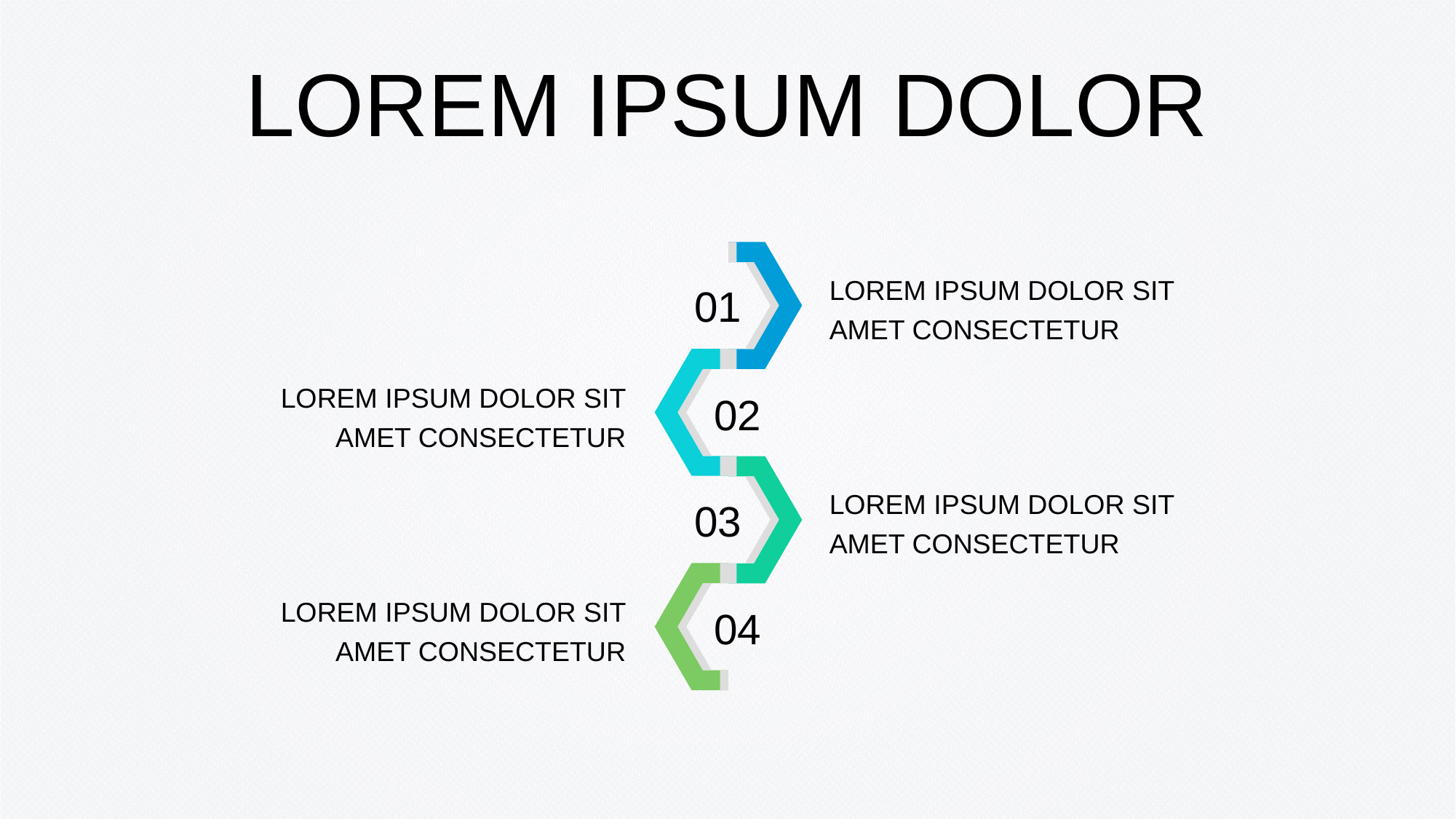

# LOREM IPSUM DOLOR

LOREM IPSUM DOLOR SIT AMET CONSECTETUR
01

LOREM IPSUM DOLOR SIT AMET CONSECTETUR
02

LOREM IPSUM DOLOR SIT AMET CONSECTETUR
03

LOREM IPSUM DOLOR SIT AMET CONSECTETUR
04